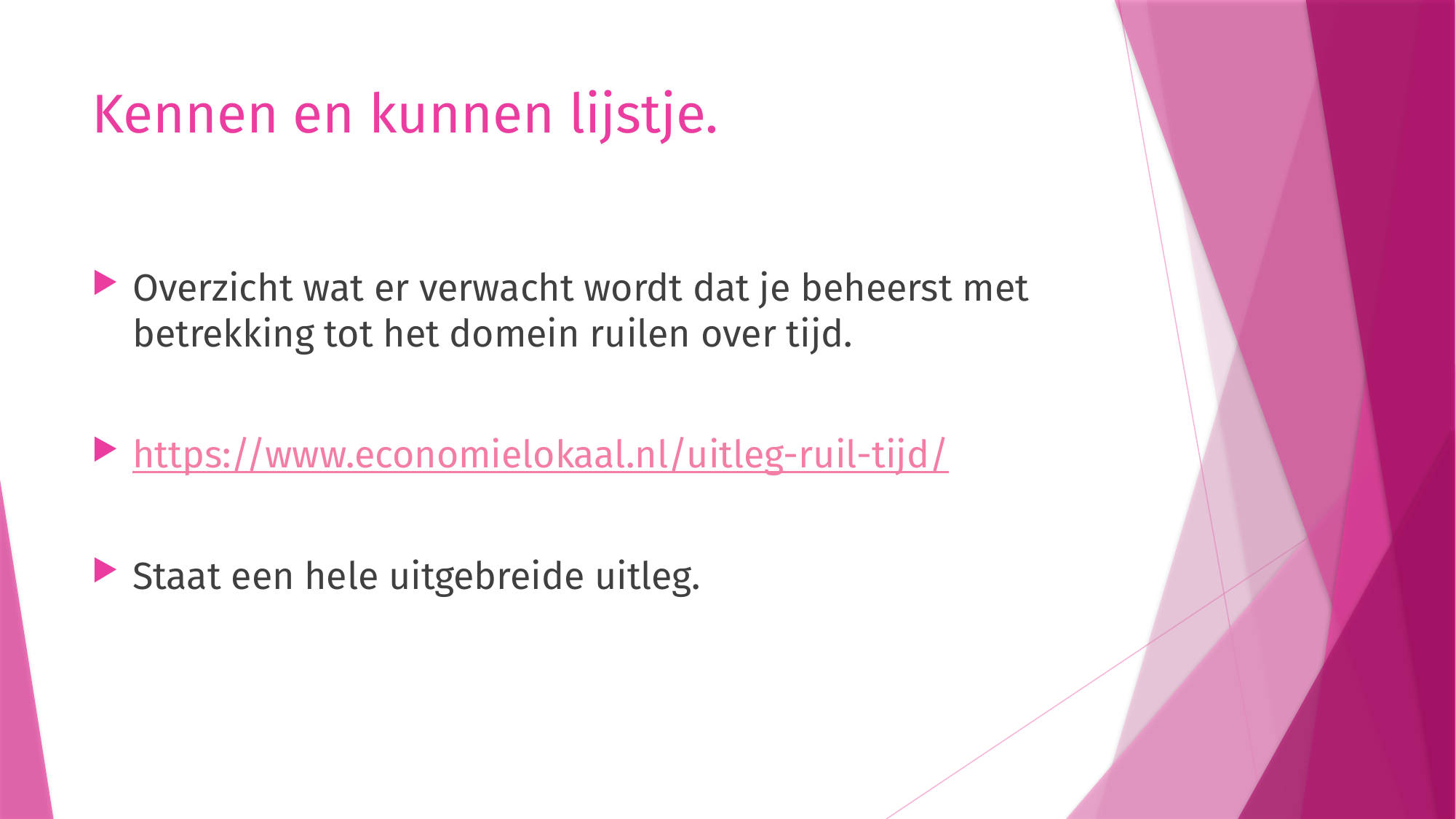

# Kennen en kunnen lijstje.
Overzicht wat er verwacht wordt dat je beheerst met betrekking tot het domein ruilen over tijd.

https://www.economielokaal.nl/uitleg-ruil-tijd/

Staat een hele uitgebreide uitleg.